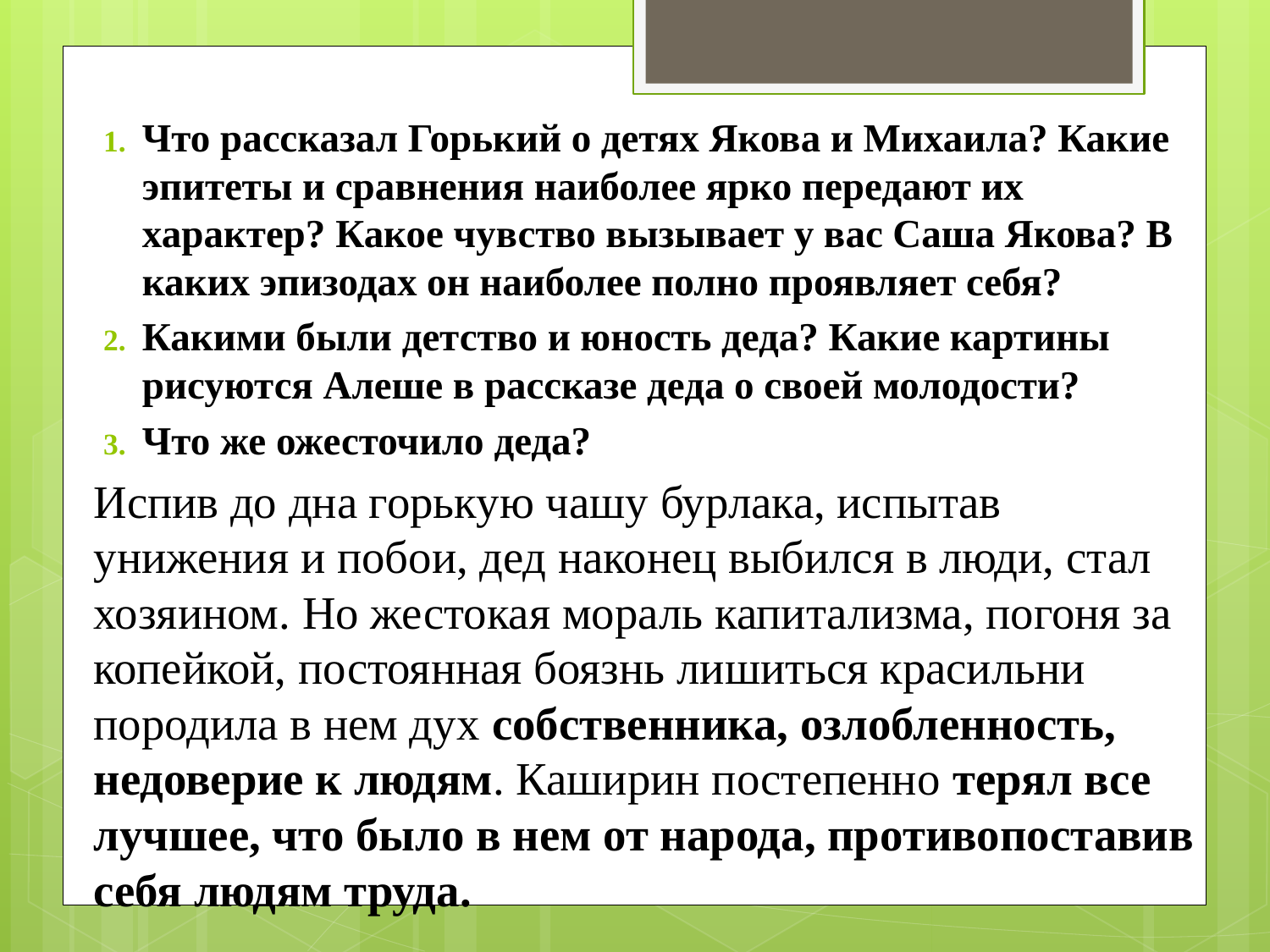

#
Что рассказал Горький о детях Якова и Михаила? Какие эпитеты и сравнения наиболее ярко передают их характер? Какое чувство вызывает у вас Саша Якова? В каких эпизодах он наиболее полно проявляет себя?
Какими были детство и юность деда? Какие картины рисуются Алеше в рассказе деда о своей молодости?
Что же ожесточило деда?
Испив до дна горькую чашу бурлака, испытав унижения и побои, дед наконец выбился в люди, стал хозяином. Но жестокая мораль капитализма, погоня за копейкой, постоянная боязнь лишиться красильни породила в нем дух собственника, озлобленность, недоверие к людям. Каширин постепенно терял все лучшее, что было в нем от народа, противопоставив себя людям труда.